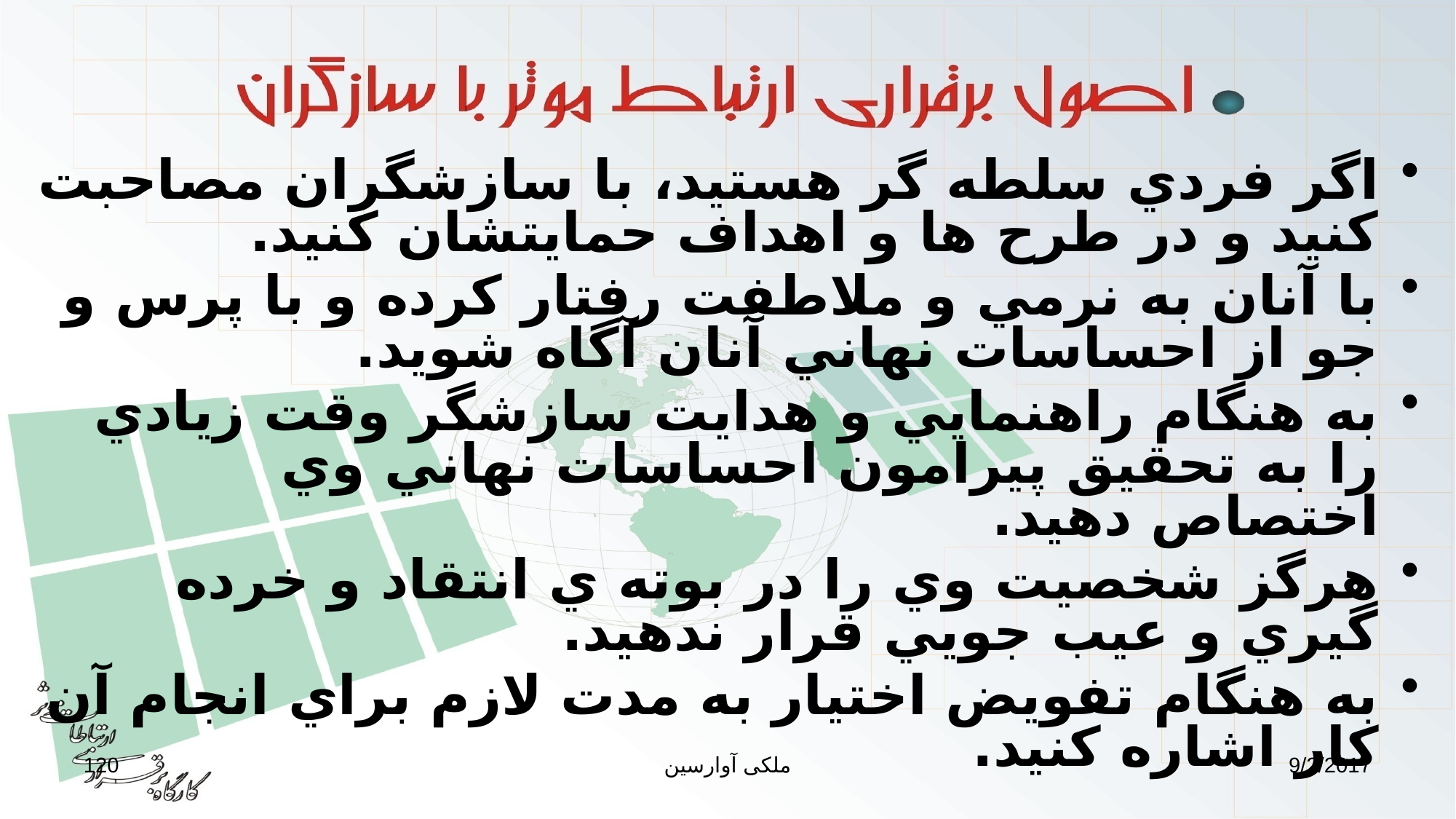

اگر فردي سلطه گر هستيد، با سازشگران مصاحبت كنيد و در طرح ها و اهداف حمايتشان كنيد.
با آنان به نرمي و ملاطفت رفتار كرده و با پرس و جو از احساسات نهاني آنان آگاه شويد.
به هنگام راهنمايي و هدايت سازشگر وقت زيادي را به تحقيق پيرامون احساسات نهاني وي اختصاص دهيد.
هرگز شخصيت وي را در بوته ي انتقاد و خرده گيري و عيب جويي قرار ندهيد.
به هنگام تفويض اختيار به مدت لازم براي انجام آن كار اشاره كنيد.
120
ملکی آوارسین
9/2/2017